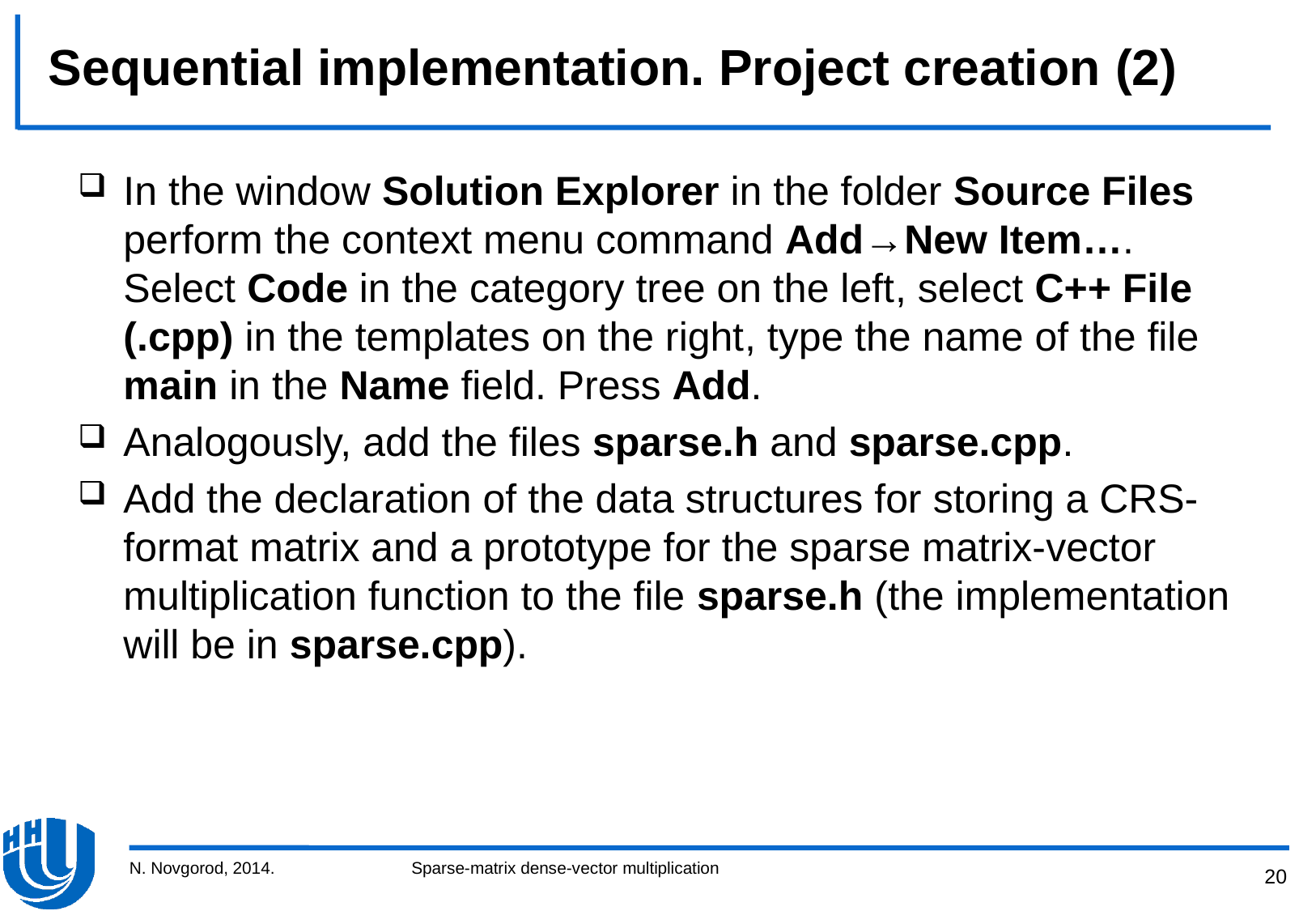

# Sequential implementation. Project creation (2)
In the window Solution Explorer in the folder Source Files perform the context menu command Add→New Item…. Select Code in the category tree on the left, select C++ File (.cpp) in the templates on the right, type the name of the file main in the Name field. Press Add.
Analogously, add the files sparse.h and sparse.cpp.
Add the declaration of the data structures for storing a CRS-format matrix and a prototype for the sparse matrix-vector multiplication function to the file sparse.h (the implementation will be in sparse.cpp).

N. Novgorod, 2014.
Sparse-matrix dense-vector multiplication